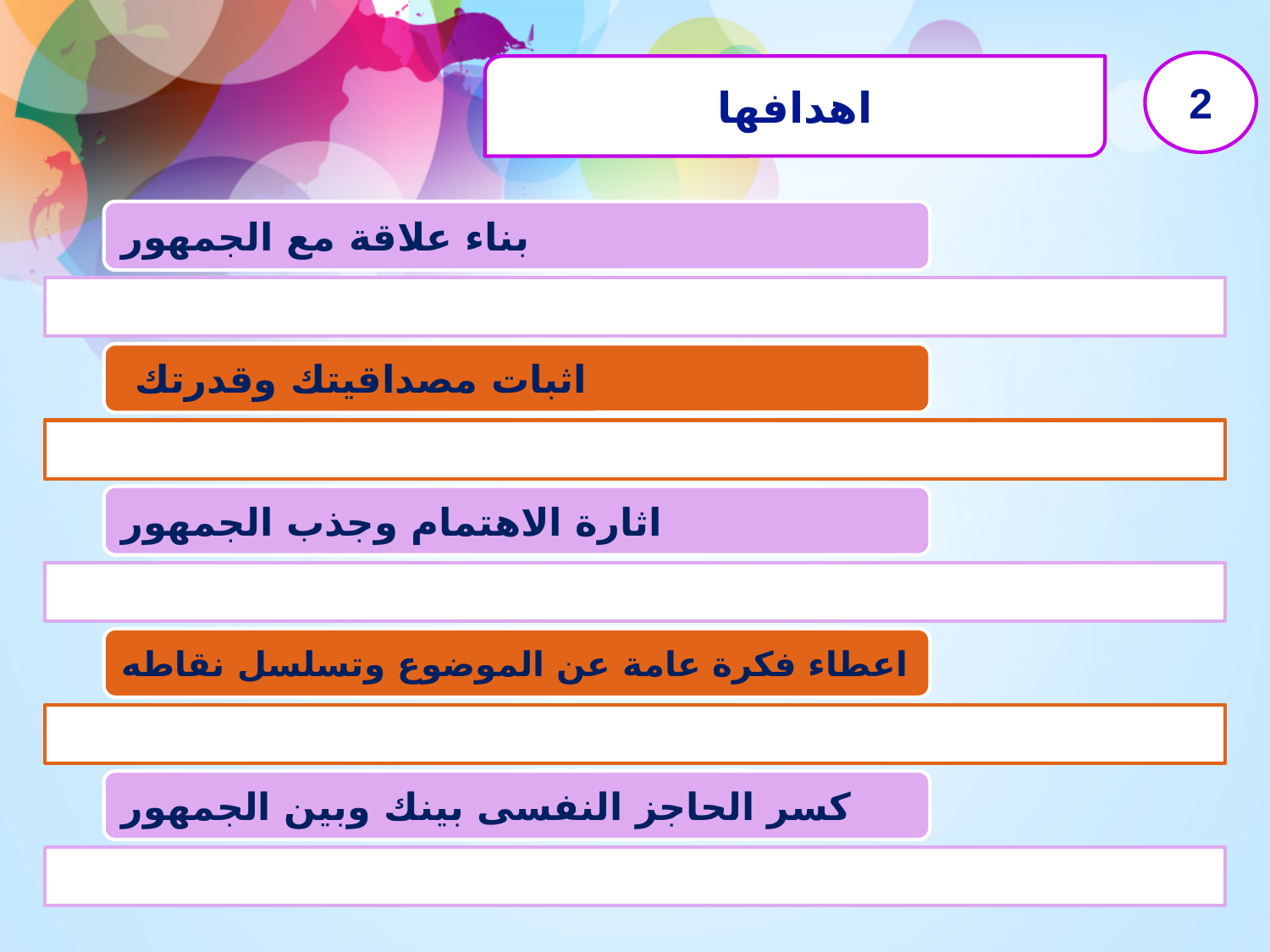

2
اهدافها
اثبات مصداقيتك وقدرتك
كسر الحاجز النفسى بينك وبين الجمهور
اعطاء فكرة عامة عن الموضوع وتسلسل نقاطه